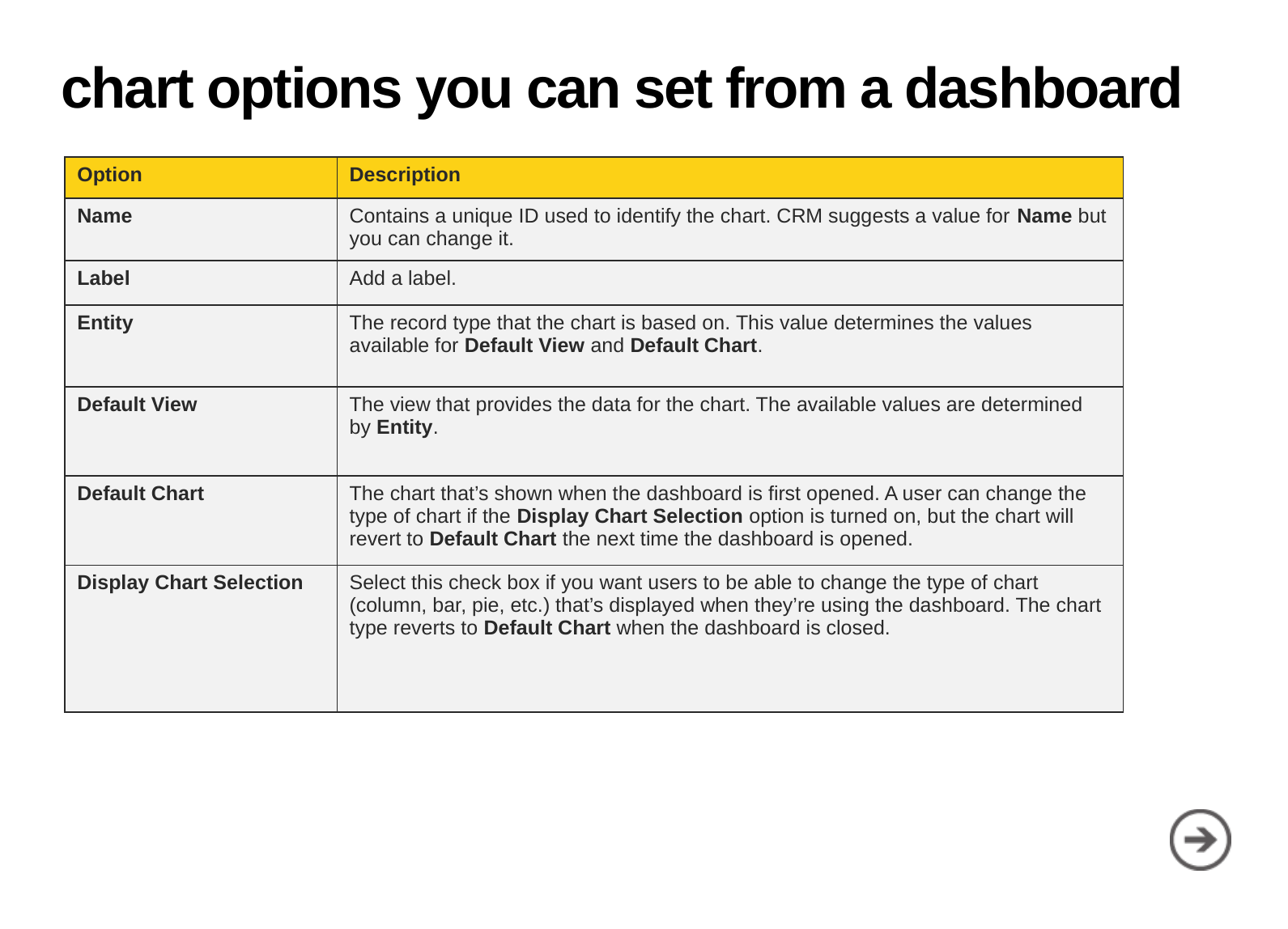

# chart options you can set from a dashboard
| Option | Description |
| --- | --- |
| Name | Contains a unique ID used to identify the chart. CRM suggests a value for Name but you can change it. |
| Label | Add a label. |
| Entity | The record type that the chart is based on. This value determines the values available for Default View and Default Chart. |
| Default View | The view that provides the data for the chart. The available values are determined by Entity. |
| Default Chart | The chart that’s shown when the dashboard is first opened. A user can change the type of chart if the Display Chart Selection option is turned on, but the chart will revert to Default Chart the next time the dashboard is opened. |
| Display Chart Selection | Select this check box if you want users to be able to change the type of chart (column, bar, pie, etc.) that’s displayed when they’re using the dashboard. The chart type reverts to Default Chart when the dashboard is closed. |